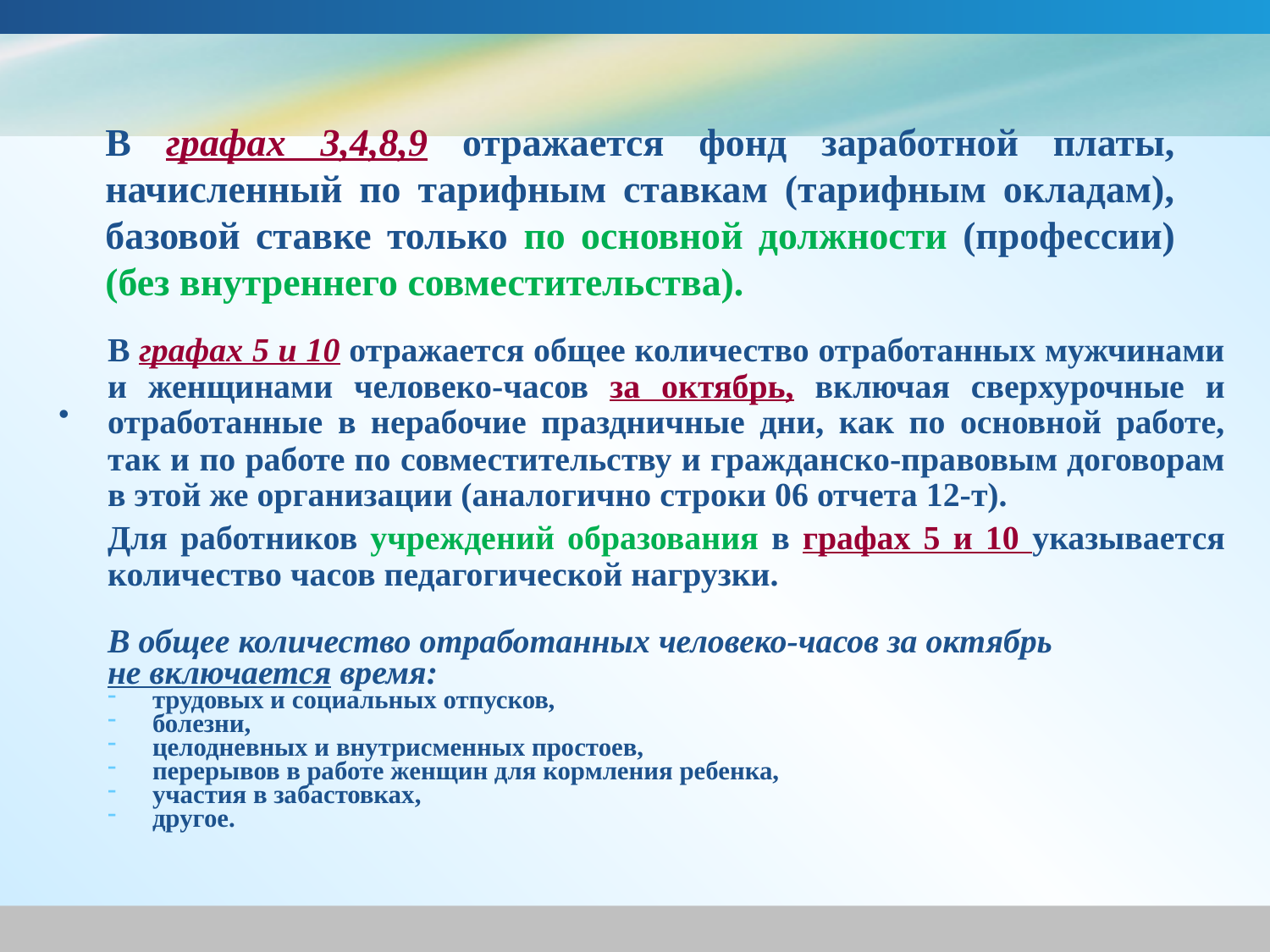

В графах 3,4,8,9 отражается фонд заработной платы, начисленный по тарифным ставкам (тарифным окладам), базовой ставке только по основной должности (профессии) (без внутреннего совместительства).

.

#
В графах 5 и 10 отражается общее количество отработанных мужчинами и женщинами человеко-часов за октябрь, включая сверхурочные и отработанные в нерабочие праздничные дни, как по основной работе, так и по работе по совместительству и гражданско-правовым договорам в этой же организации (аналогично строки 06 отчета 12-т).
Для работников учреждений образования в графах 5 и 10 указывается количество часов педагогической нагрузки.

В общее количество отработанных человеко-часов за октябрь
не включается время:
трудовых и социальных отпусков,
болезни,
целодневных и внутрисменных простоев,
перерывов в работе женщин для кормления ребенка,
участия в забастовках,
другое.